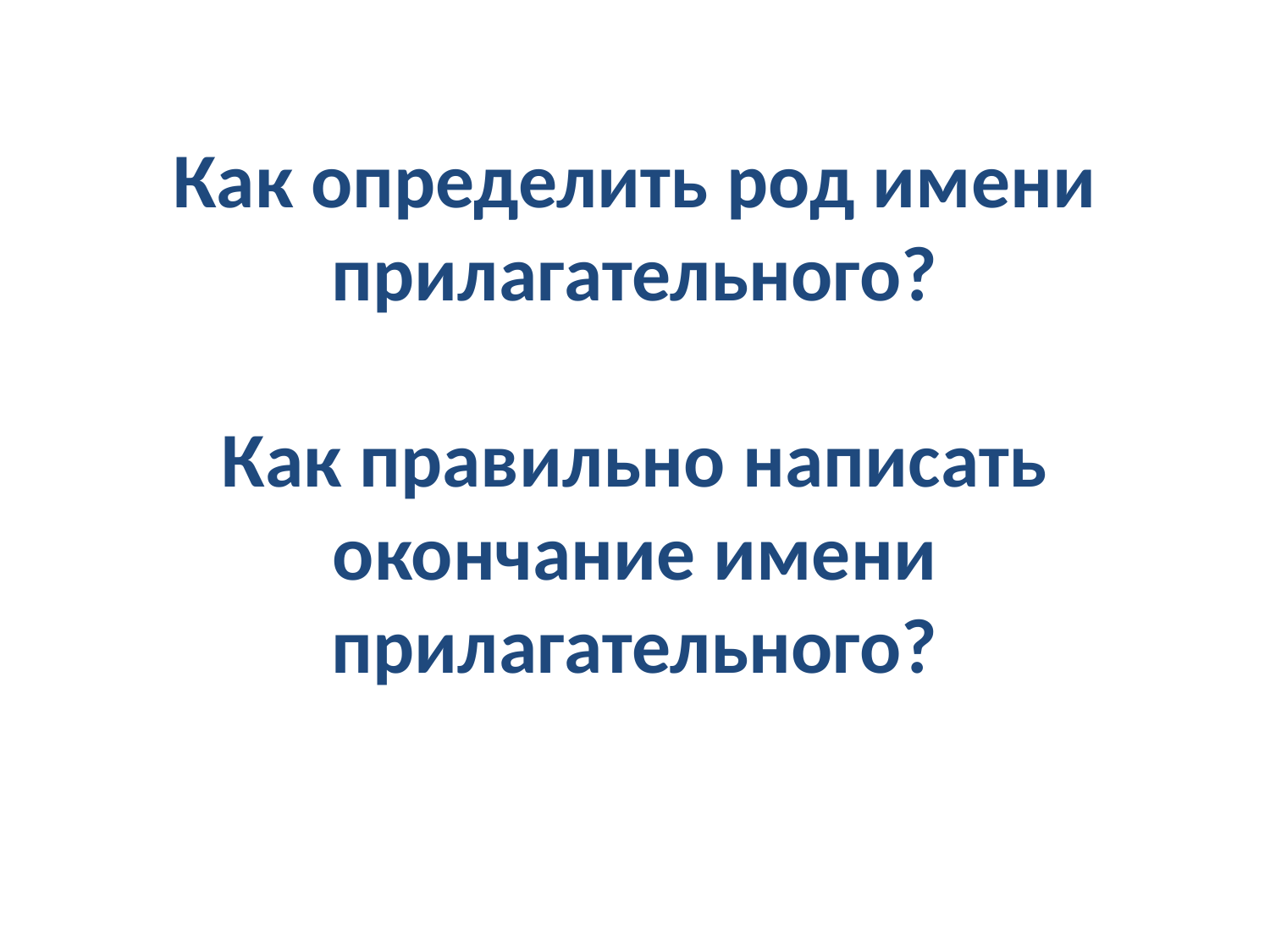

# Как определить род имени прилагательного? Как правильно написать окончание имени прилагательного?